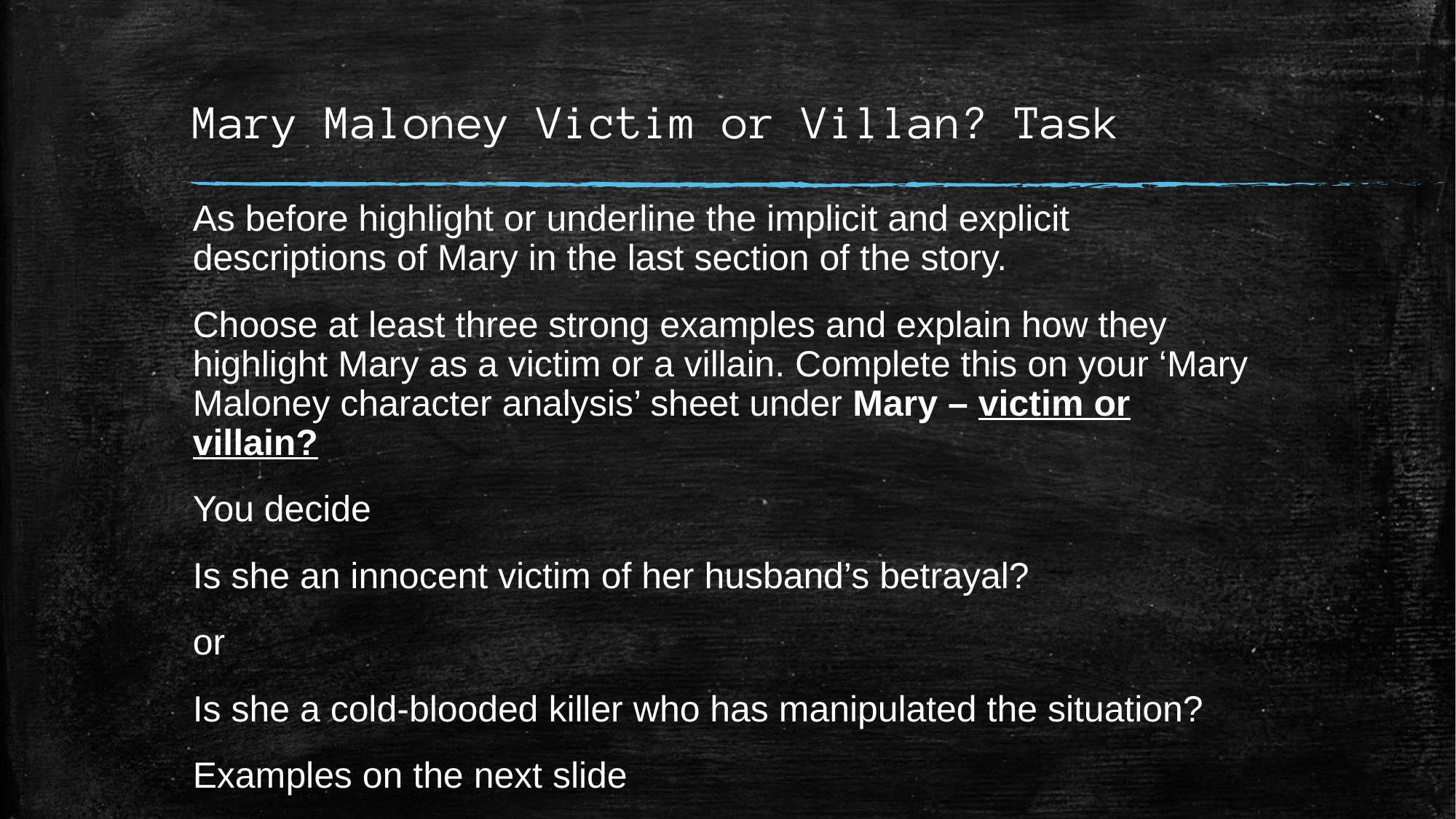

# Mary Maloney Victim or Villan? Task
As before highlight or underline the implicit and explicit descriptions of Mary in the last section of the story.
Choose at least three strong examples and explain how they highlight Mary as a victim or a villain. Complete this on your ‘Mary Maloney character analysis’ sheet under Mary – victim or villain?
You decide
Is she an innocent victim of her husband’s betrayal?
or
Is she a cold-blooded killer who has manipulated the situation?
Examples on the next slide